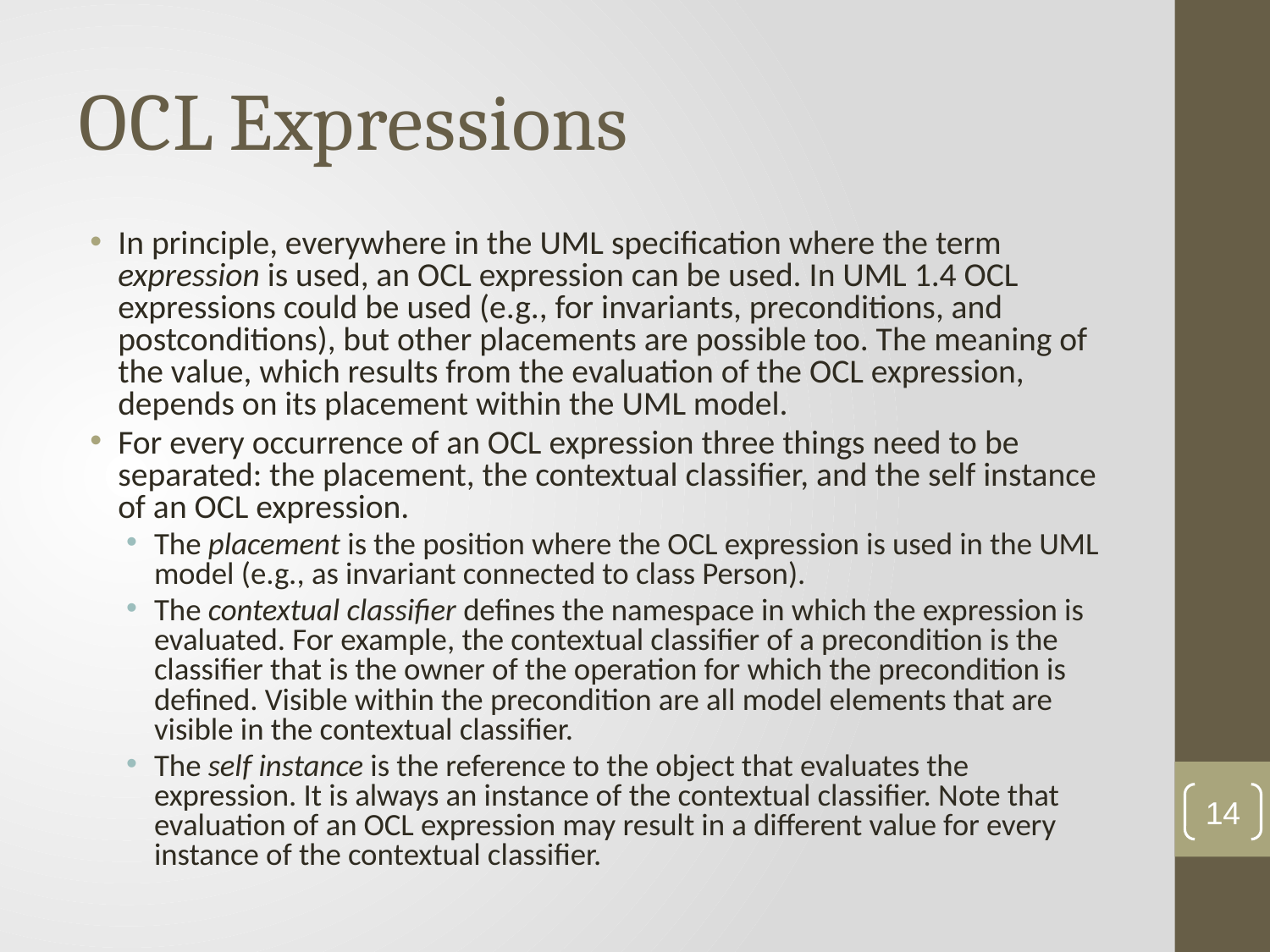

# OCL Expressions
In principle, everywhere in the UML specification where the term expression is used, an OCL expression can be used. In UML 1.4 OCL expressions could be used (e.g., for invariants, preconditions, and postconditions), but other placements are possible too. The meaning of the value, which results from the evaluation of the OCL expression, depends on its placement within the UML model.
For every occurrence of an OCL expression three things need to be separated: the placement, the contextual classifier, and the self instance of an OCL expression.
The placement is the position where the OCL expression is used in the UML model (e.g., as invariant connected to class Person).
The contextual classifier defines the namespace in which the expression is evaluated. For example, the contextual classifier of a precondition is the classifier that is the owner of the operation for which the precondition is defined. Visible within the precondition are all model elements that are visible in the contextual classifier.
The self instance is the reference to the object that evaluates the expression. It is always an instance of the contextual classifier. Note that evaluation of an OCL expression may result in a different value for every instance of the contextual classifier.
14